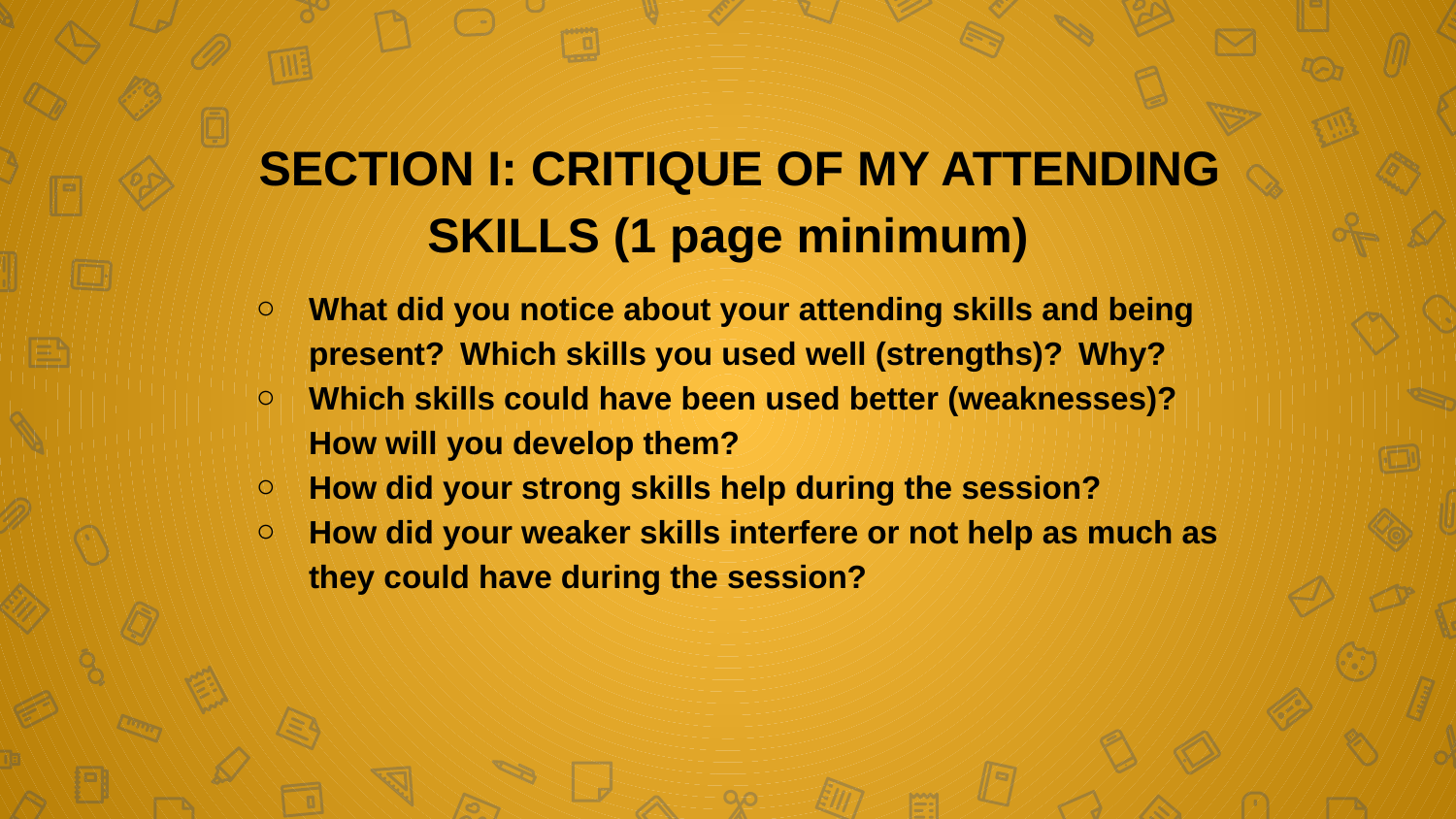

SECTION I: CRITIQUE OF MY ATTENDING SKILLS (1 page minimum)
What did you notice about your attending skills and being present?  Which skills you used well (strengths)?  Why?
Which skills could have been used better (weaknesses)?  How will you develop them?
How did your strong skills help during the session?
How did your weaker skills interfere or not help as much as they could have during the session?